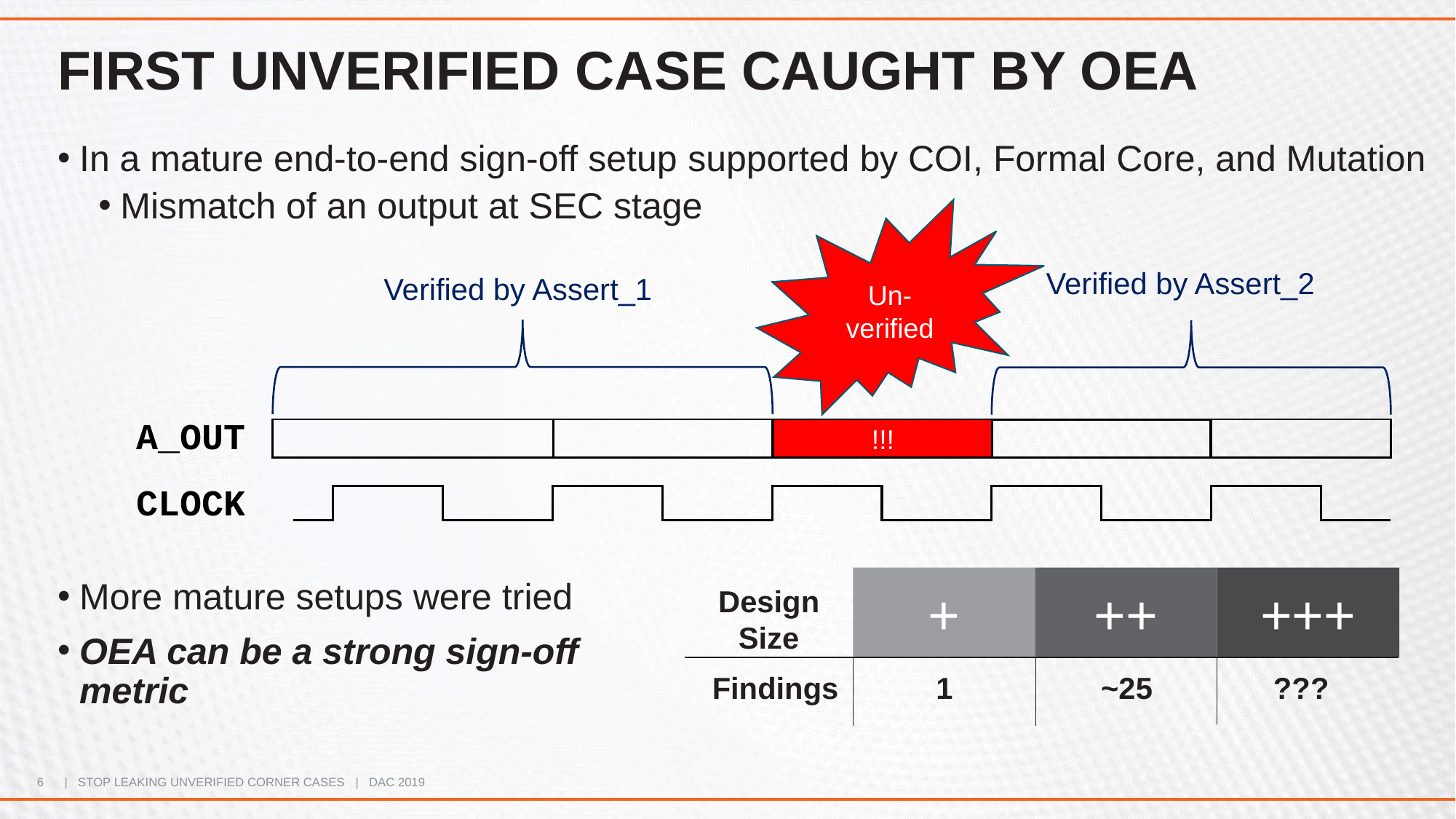

# First Unverified Case Caught by OEA

In a mature end-to-end sign-off setup supported by COI, Formal Core, and Mutation
Mismatch of an output at SEC stage

Un-verified
Verified by Assert_2
Verified by Assert_1
A_OUT

!!!

CLOCK
+
++
+++
More mature setups were tried
OEA can be a strong sign-off metric
Design Size
Findings
1
~25
???